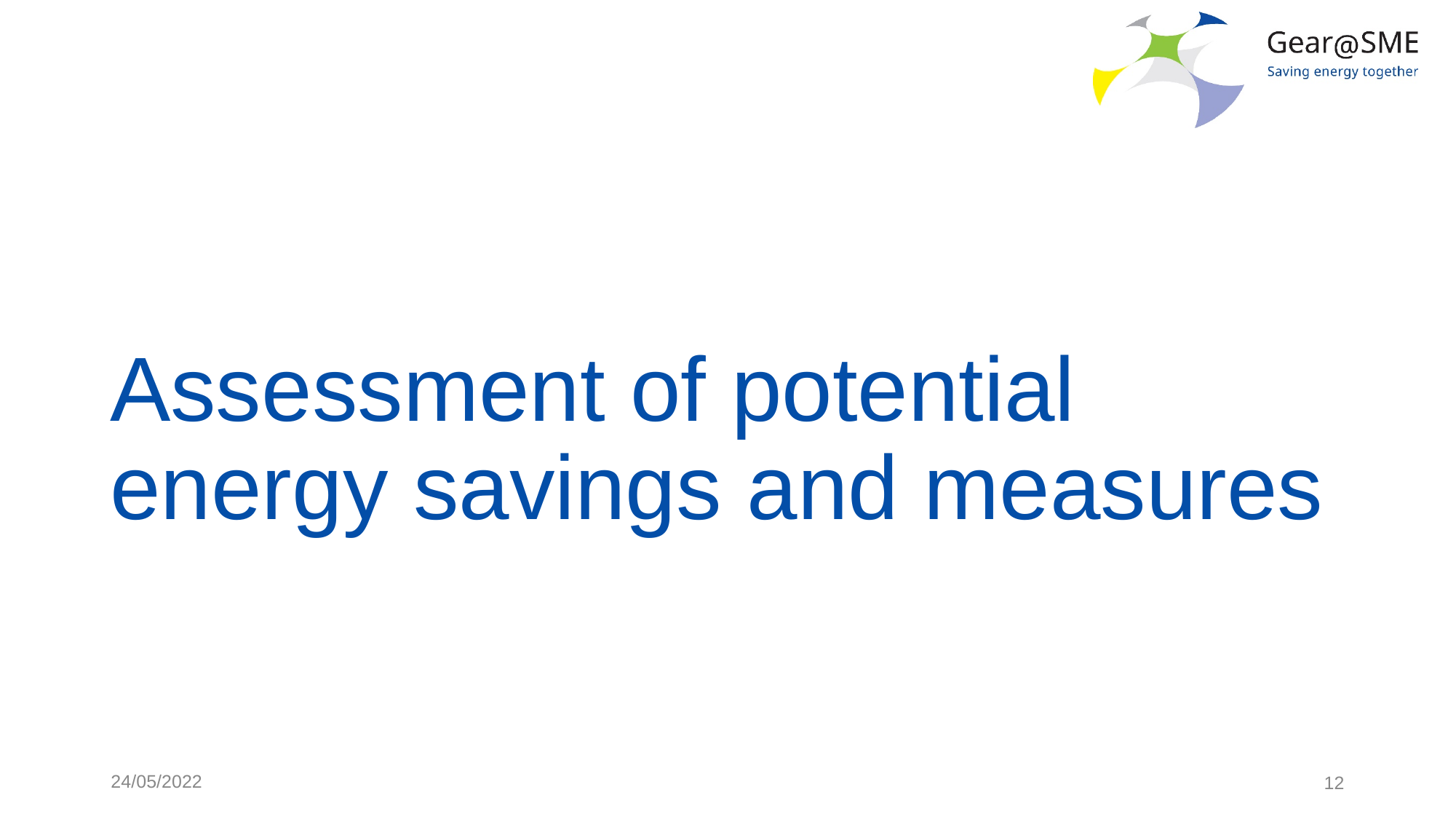

# Assessment of potential energy savings and measures

24/05/2022
12